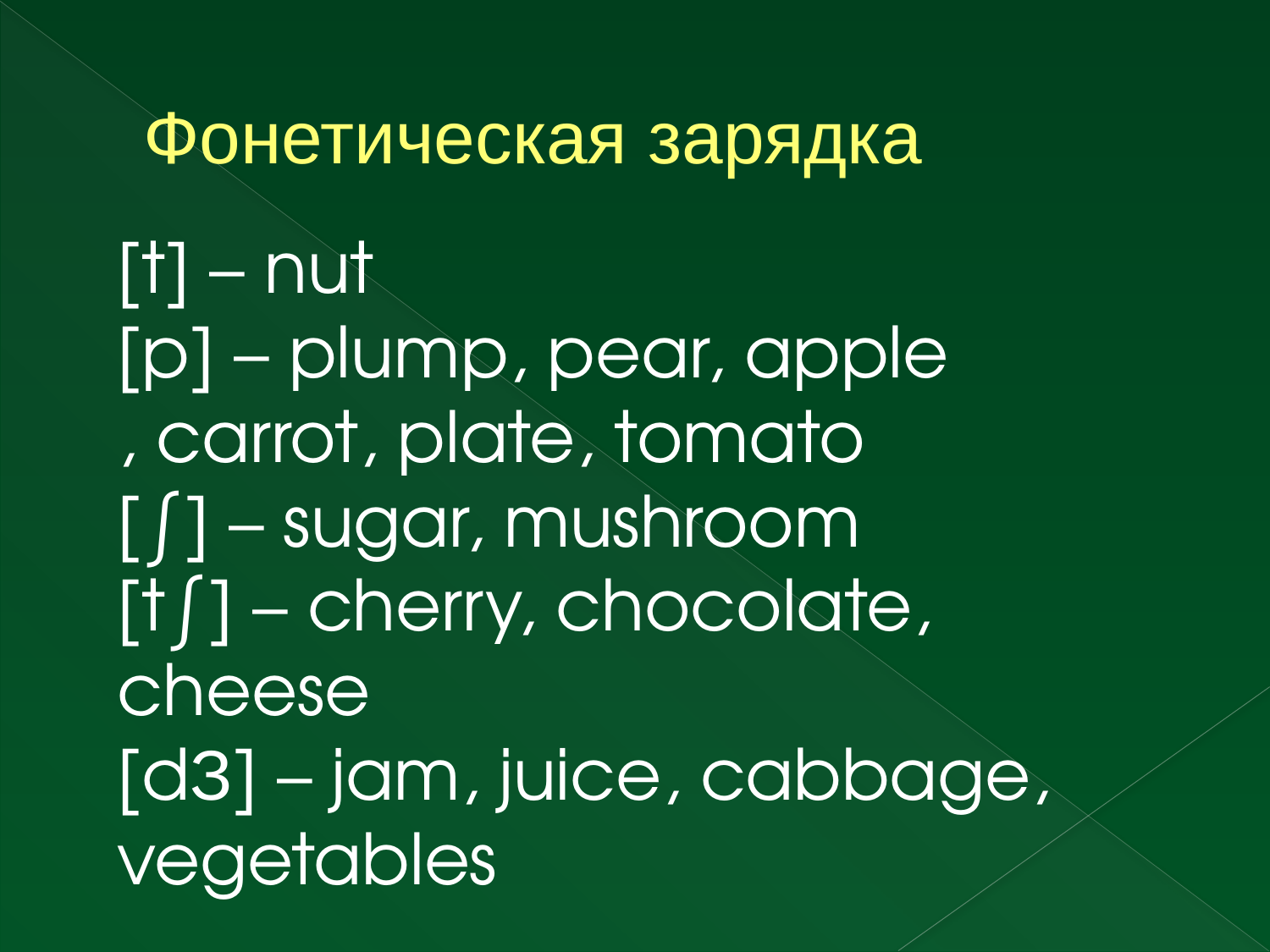

# Фонетическая зарядка
[t] – nut
[p] – plump, pear, apple
, carrot, plate, tomato
[∫] – sugar, mushroom
[t∫] – cherry, chocolate, cheese
[dЗ] – jam, juice, cabbage, vegetables